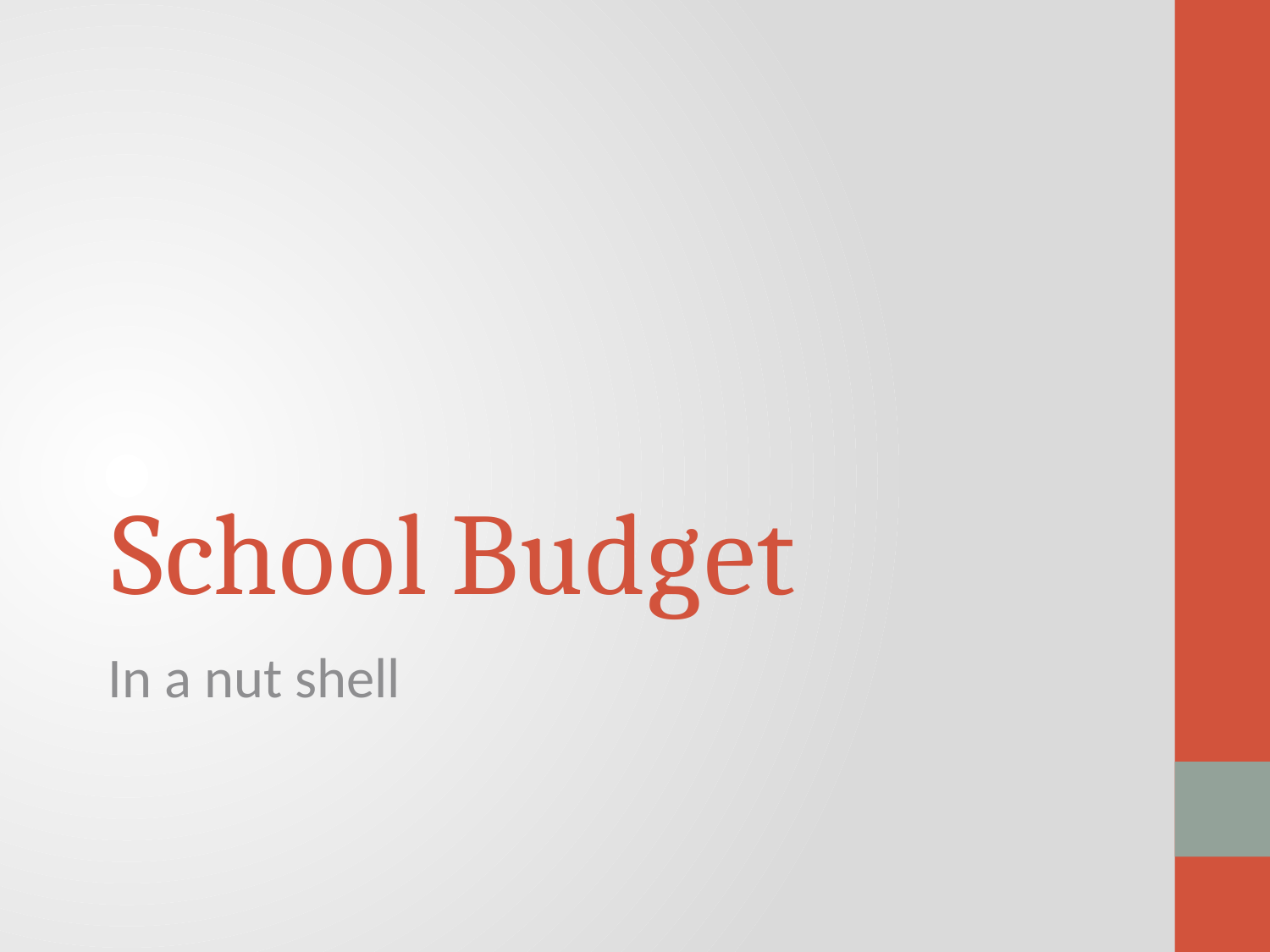

# School Budget
In a nut shell